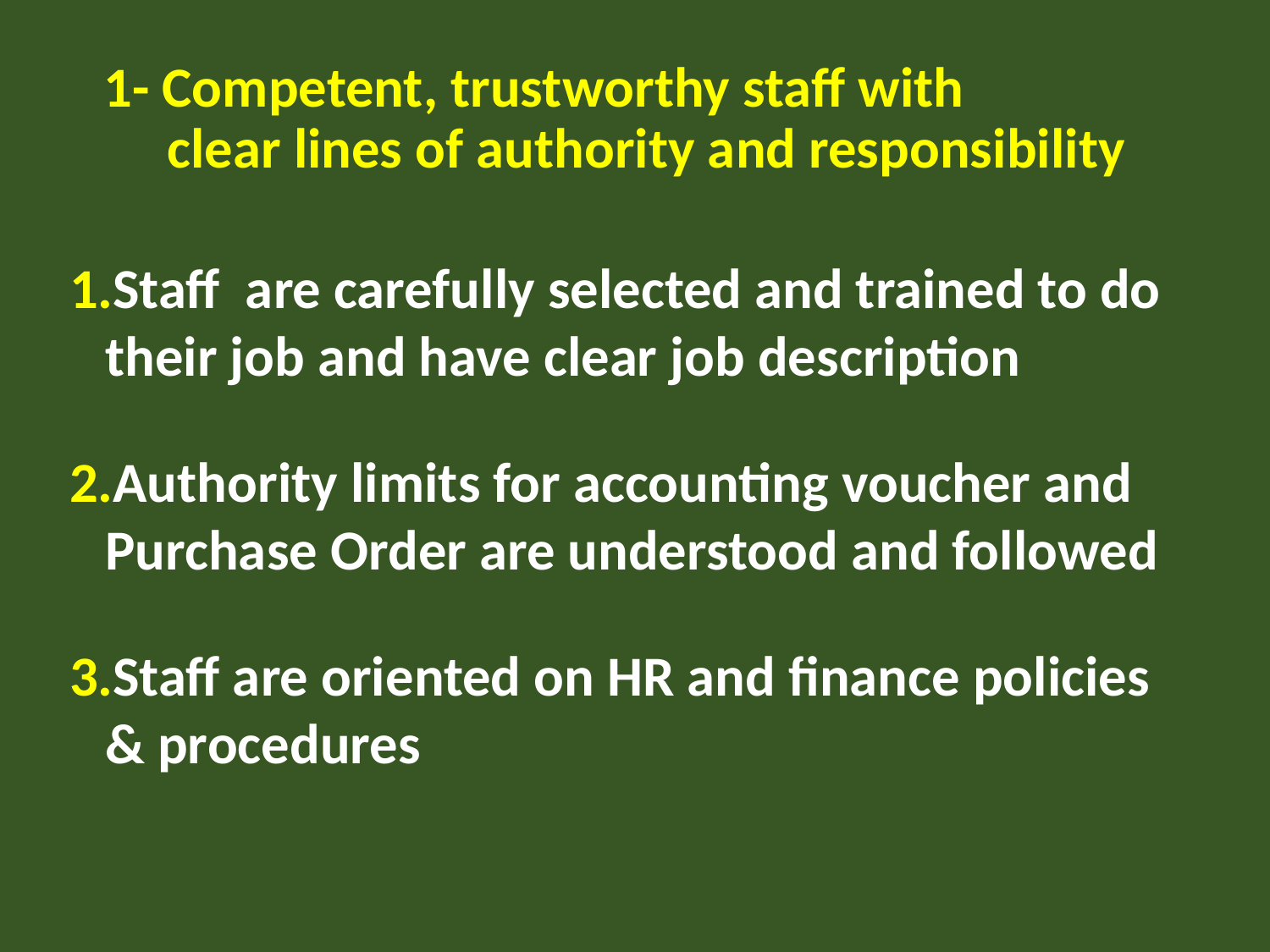

# 1- Competent, trustworthy staff with clear lines of authority and responsibility
Staff  are carefully selected and trained to do their job and have clear job description

Authority limits for accounting voucher and Purchase Order are understood and followed

Staff are oriented on HR and finance policies & procedures